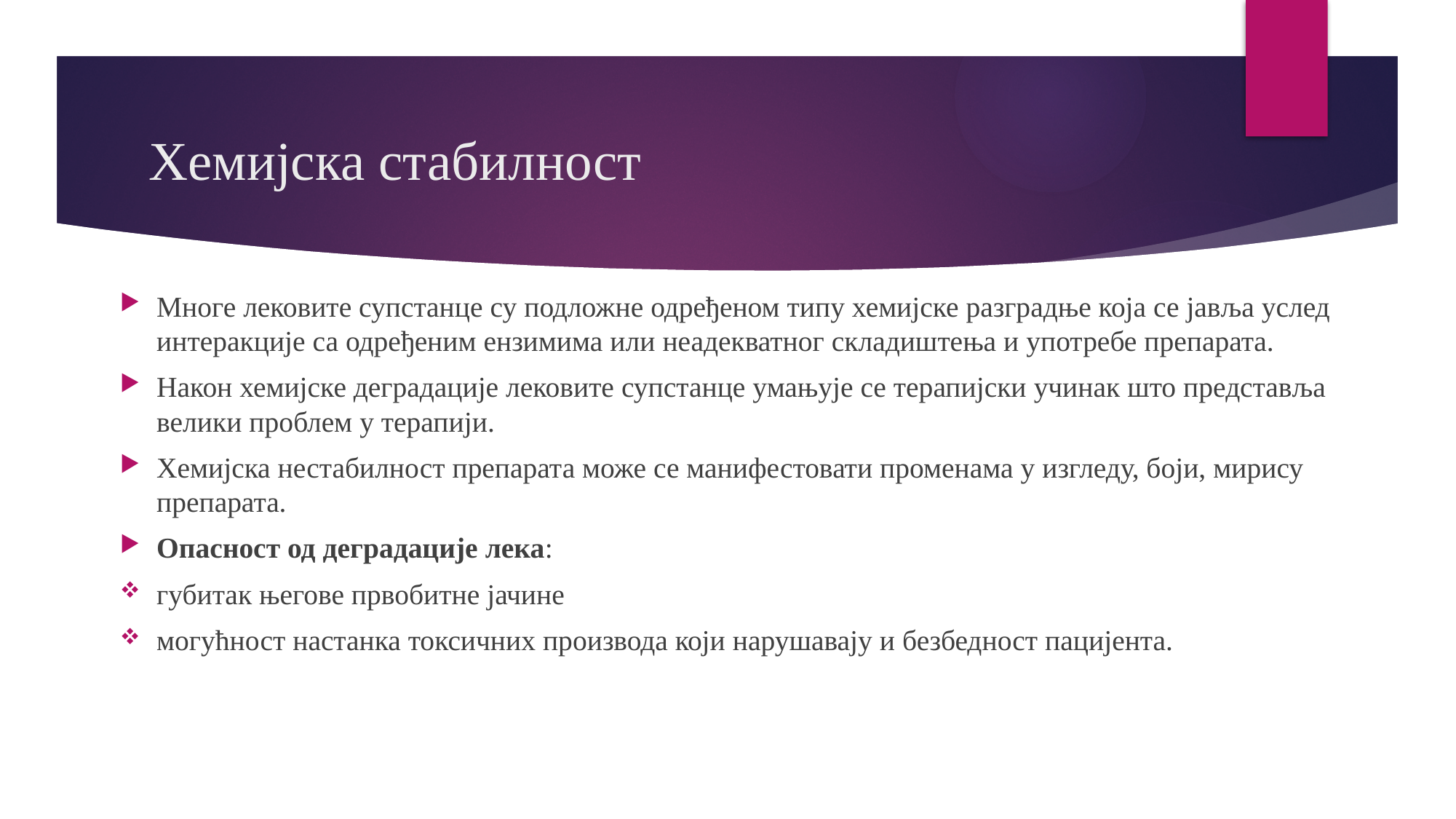

# Хемијска стабилност
Многе лековите супстанце су подложне одређеном типу хемијске разградње која се јавља услед интеракције са одређеним ензимима или неадекватног складиштења и употребе препарата.
Након хемијске деградације лековите супстанце умањује се терапијски учинак што представља велики проблем у терапији.
Хемијска нестабилност препарата може се манифестовати променама у изгледу, боји, мирису препарата.
Опасност од деградације лека:
губитак његове првобитне јачине
могућност настанка токсичних производа који нарушавају и безбедност пацијента.